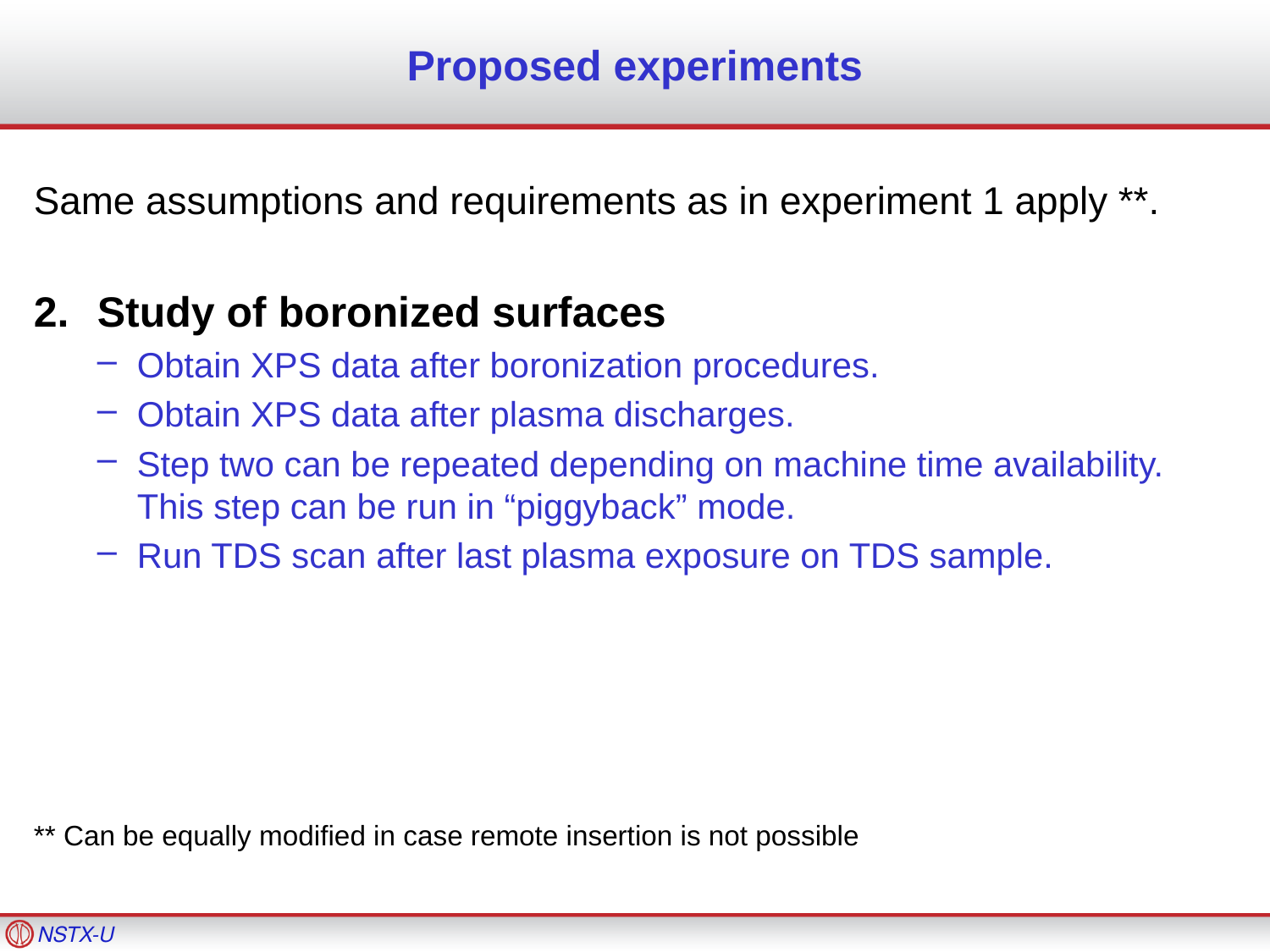

# Proposed experiments
Same assumptions and requirements as in experiment 1 apply **.

Study of boronized surfaces
Obtain XPS data after boronization procedures.
Obtain XPS data after plasma discharges.
Step two can be repeated depending on machine time availability. This step can be run in “piggyback” mode.
Run TDS scan after last plasma exposure on TDS sample.

** Can be equally modified in case remote insertion is not possible